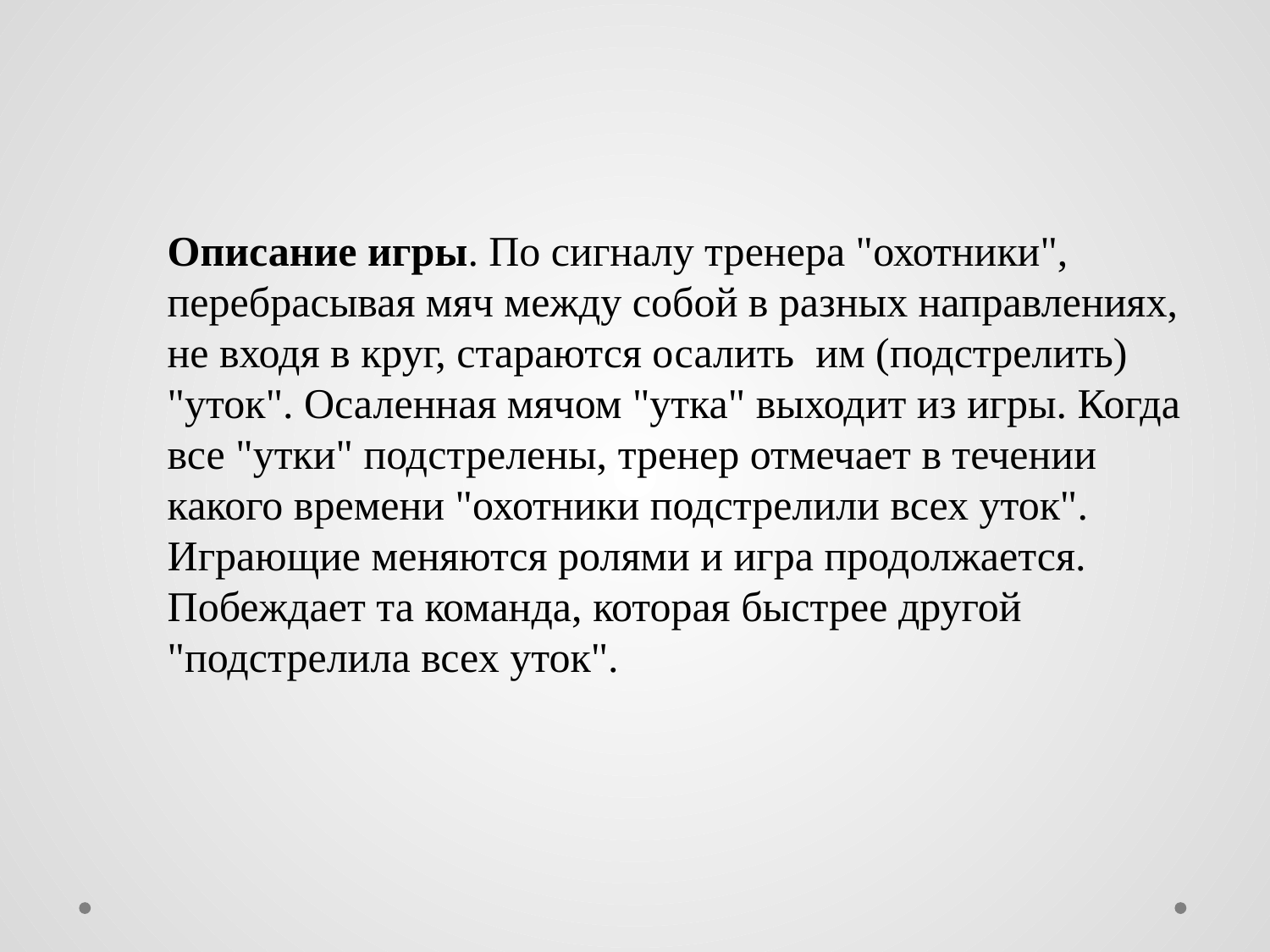

Описание игры. По сигналу тренера "охотники", перебрасывая мяч между собой в разных направлениях, не входя в круг, стараются осалить  им (подстрелить) "уток". Осаленная мячом "утка" выходит из игры. Когда все "утки" подстрелены, тренер отмечает в течении какого времени "охотники подстрелили всех уток". Играющие меняются ролями и игра продолжается. Побеждает та команда, которая быстрее другой "подстрелила всех уток".